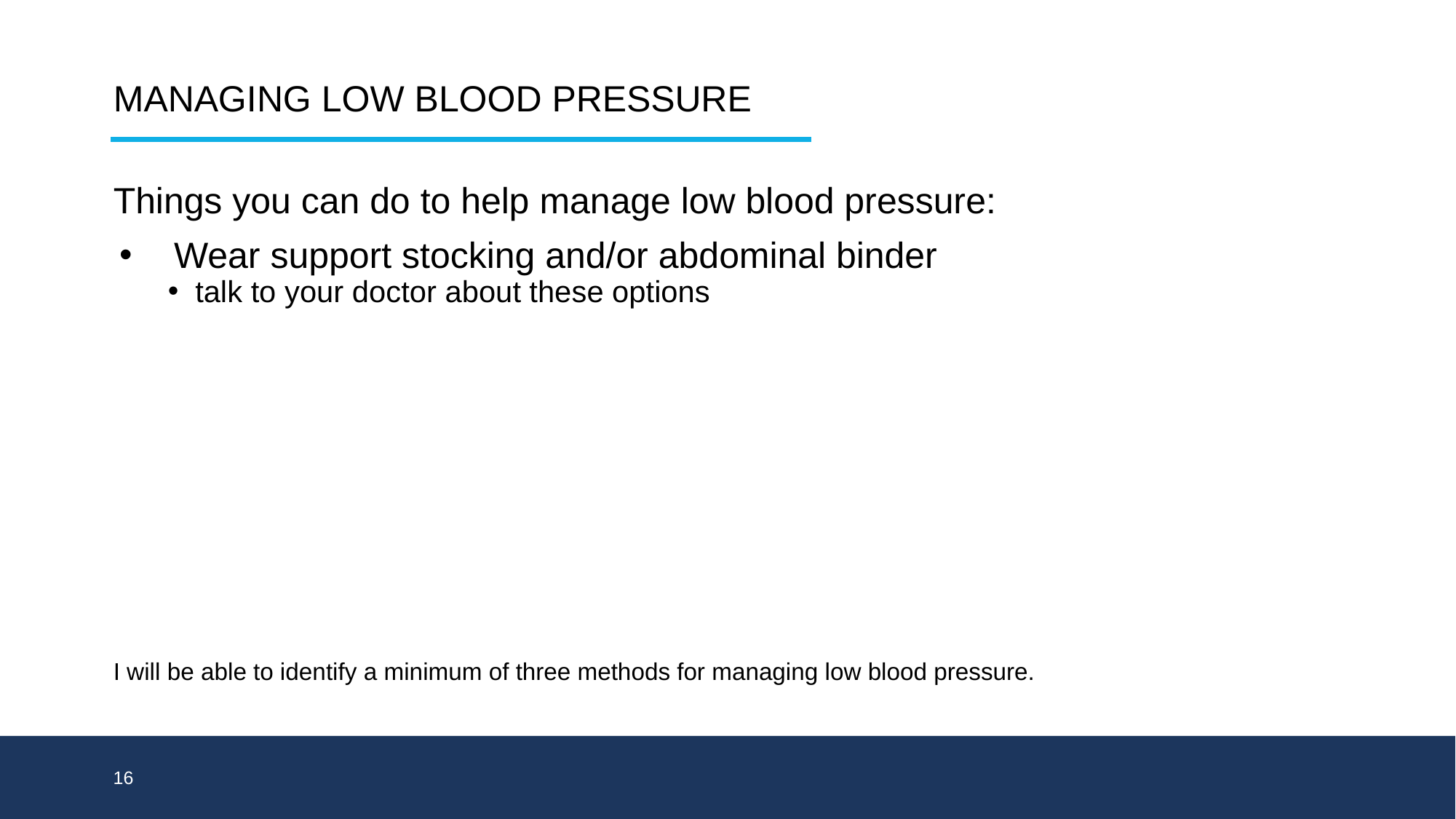

# Managing Low Blood Pressure
Things you can do to help manage low blood pressure:
Wear support stocking and/or abdominal binder
talk to your doctor about these options

I will be able to identify a minimum of three methods for managing low blood pressure.